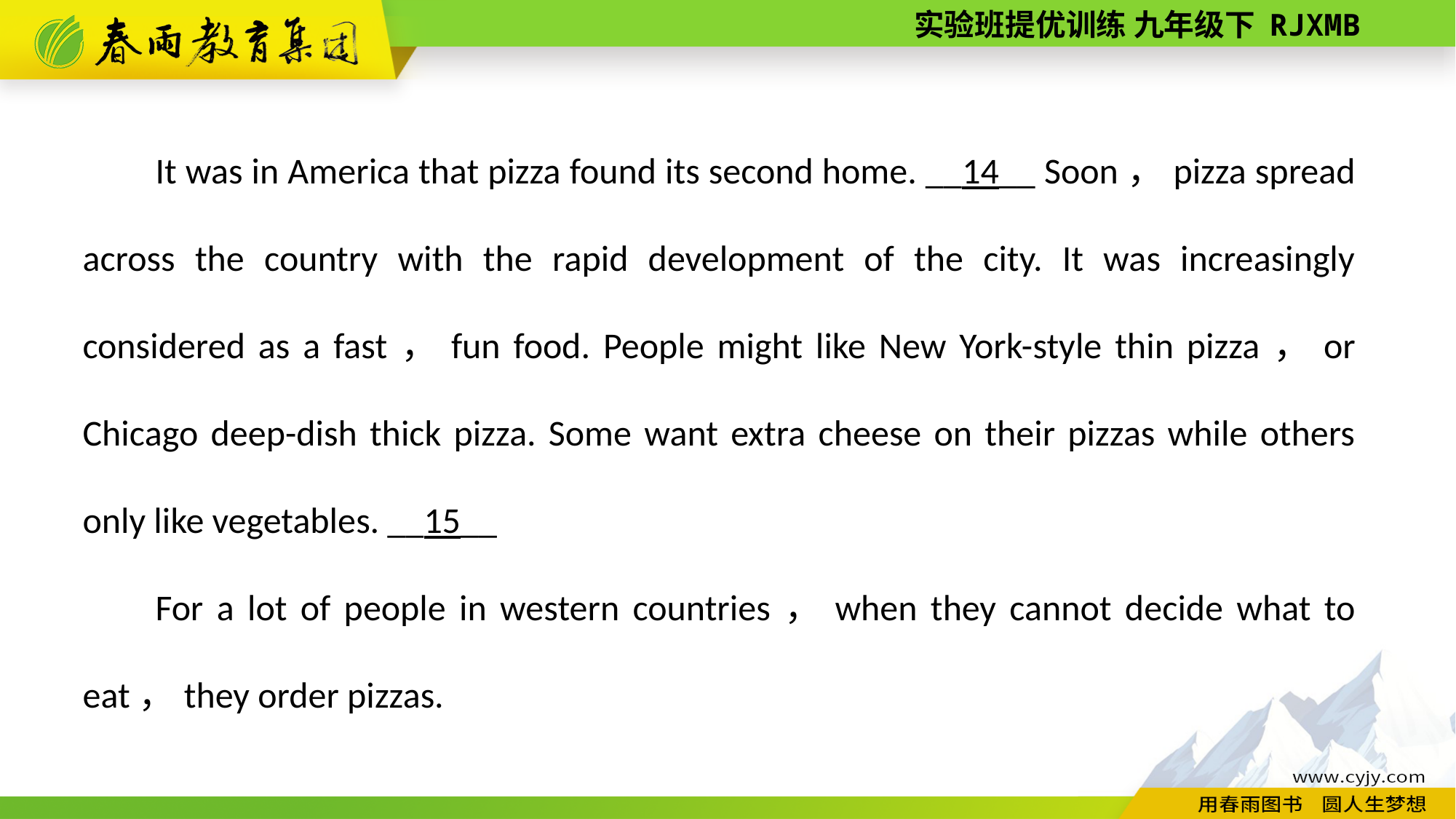

It was in America that pizza found its second home. __14__ Soon，pizza spread across the country with the rapid development of the city. It was increasingly considered as a fast，fun food. People might like New York-­style thin pizza，or Chicago deep-­dish thick pizza. Some want extra cheese on their pizzas while others only like vegetables. __15__
For a lot of people in western countries，when they cannot decide what to eat，they order pizzas.